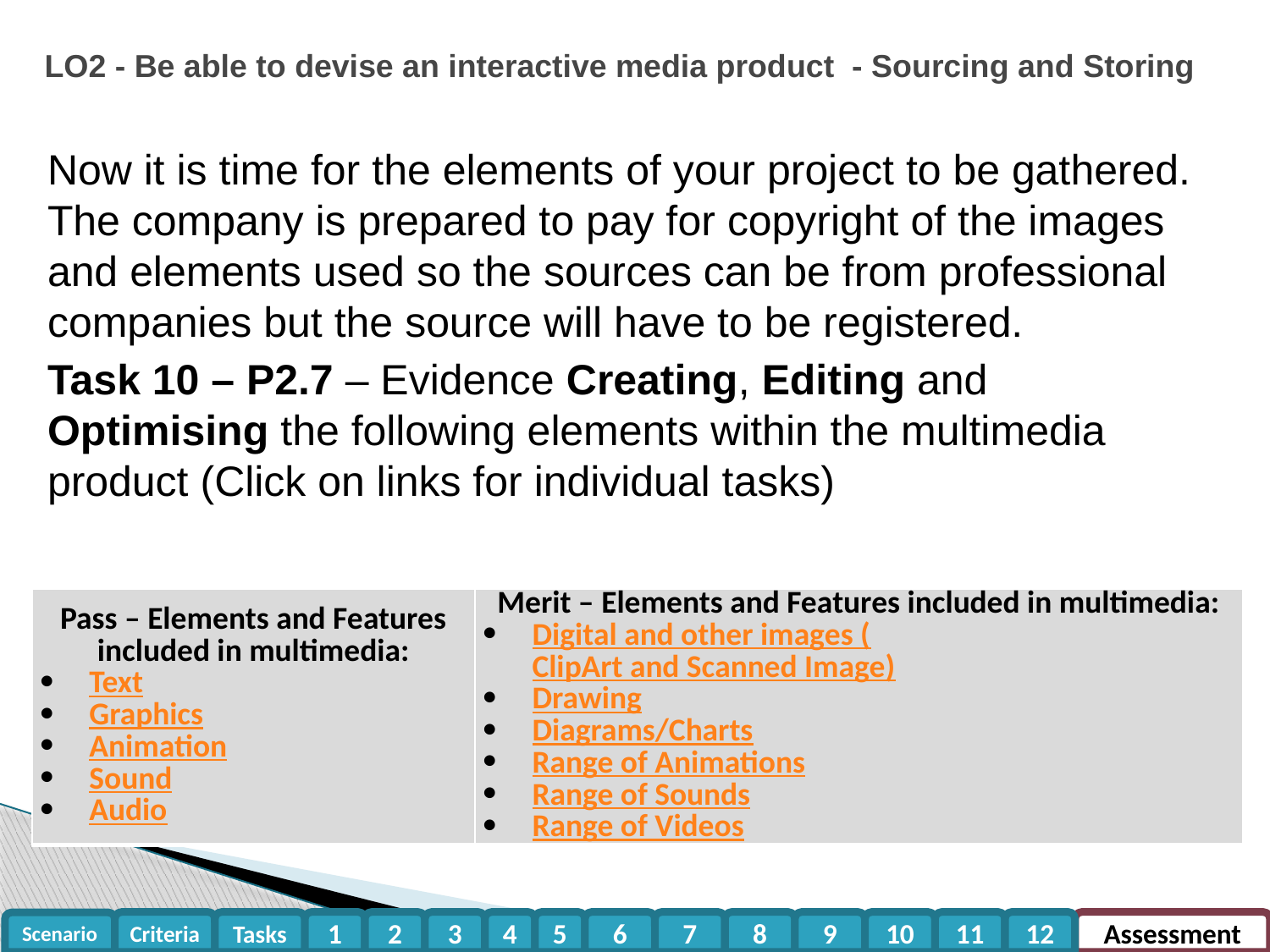

LO2 - Be able to devise an interactive media product  - Sourcing and Storing
Now it is time for the elements of your project to be gathered. The company is prepared to pay for copyright of the images and elements used so the sources can be from professional companies but the source will have to be registered.
Task 10 – P2.7 – Evidence Creating, Editing and Optimising the following elements within the multimedia product (Click on links for individual tasks)
| Pass – Elements and Features included in multimedia: Text Graphics Animation Sound Audio | Merit – Elements and Features included in multimedia: Digital and other images (ClipArt and Scanned Image) Drawing Diagrams/Charts Range of Animations Range of Sounds Range of Videos |
| --- | --- |